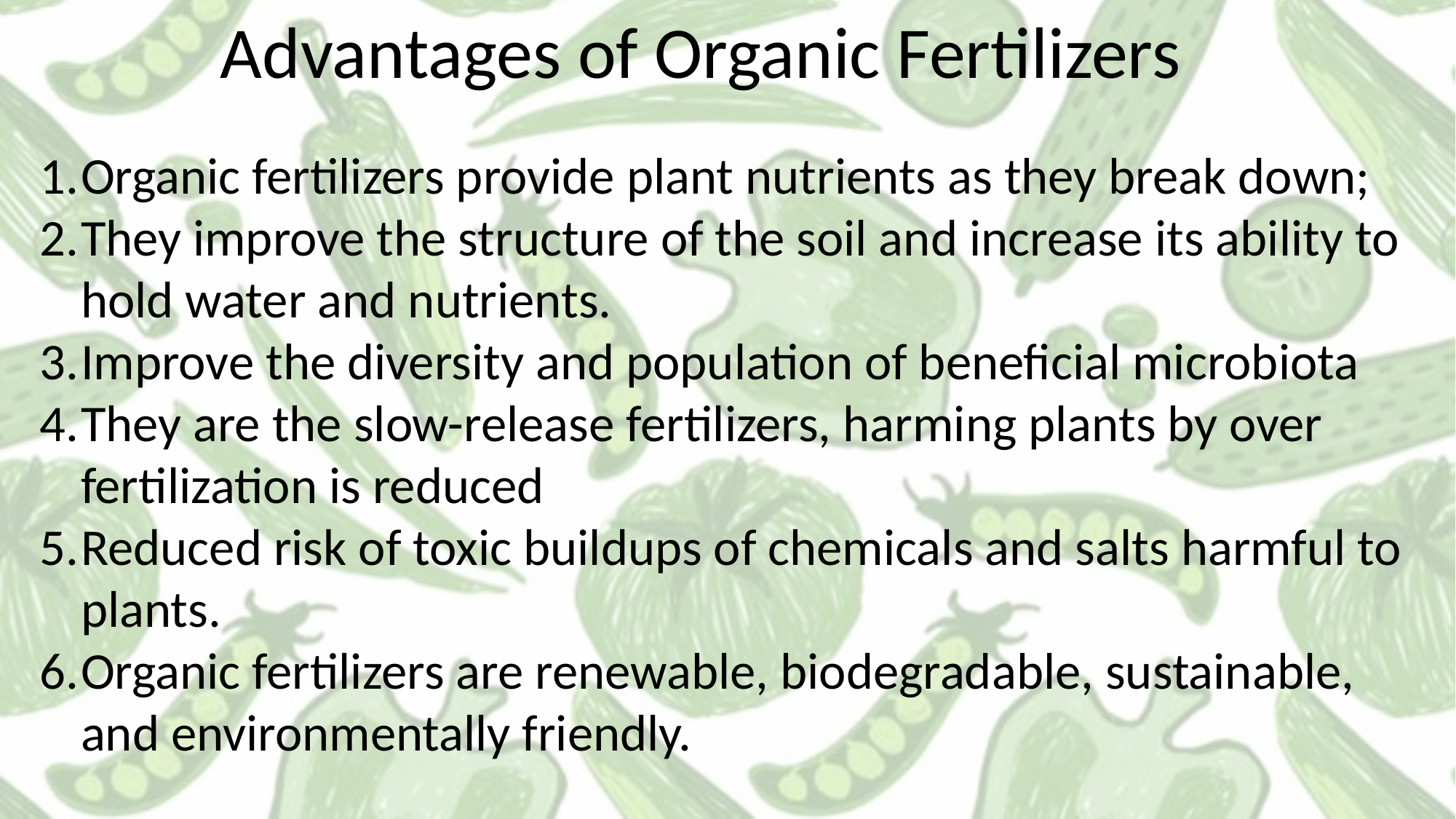

Advantages of Organic Fertilizers
Organic fertilizers provide plant nutrients as they break down;
They improve the structure of the soil and increase its ability to hold water and nutrients.
Improve the diversity and population of beneficial microbiota
They are the slow-release fertilizers, harming plants by over fertilization is reduced
Reduced risk of toxic buildups of chemicals and salts harmful to plants.
Organic fertilizers are renewable, biodegradable, sustainable, and environmentally friendly.